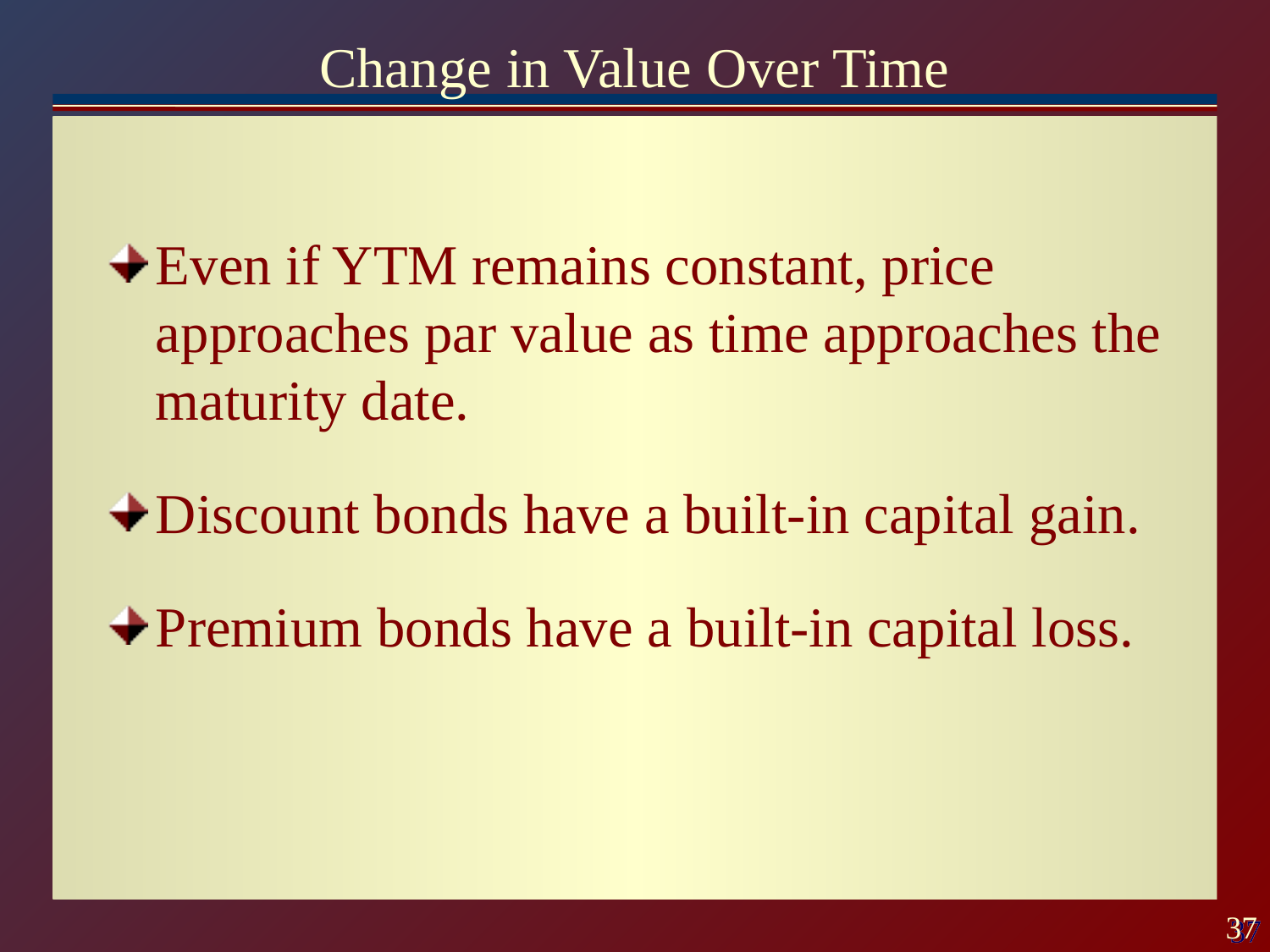

# Change in Value Over Time
Even if YTM remains constant, price approaches par value as time approaches the maturity date.

Discount bonds have a built-in capital gain.

Premium bonds have a built-in capital loss.